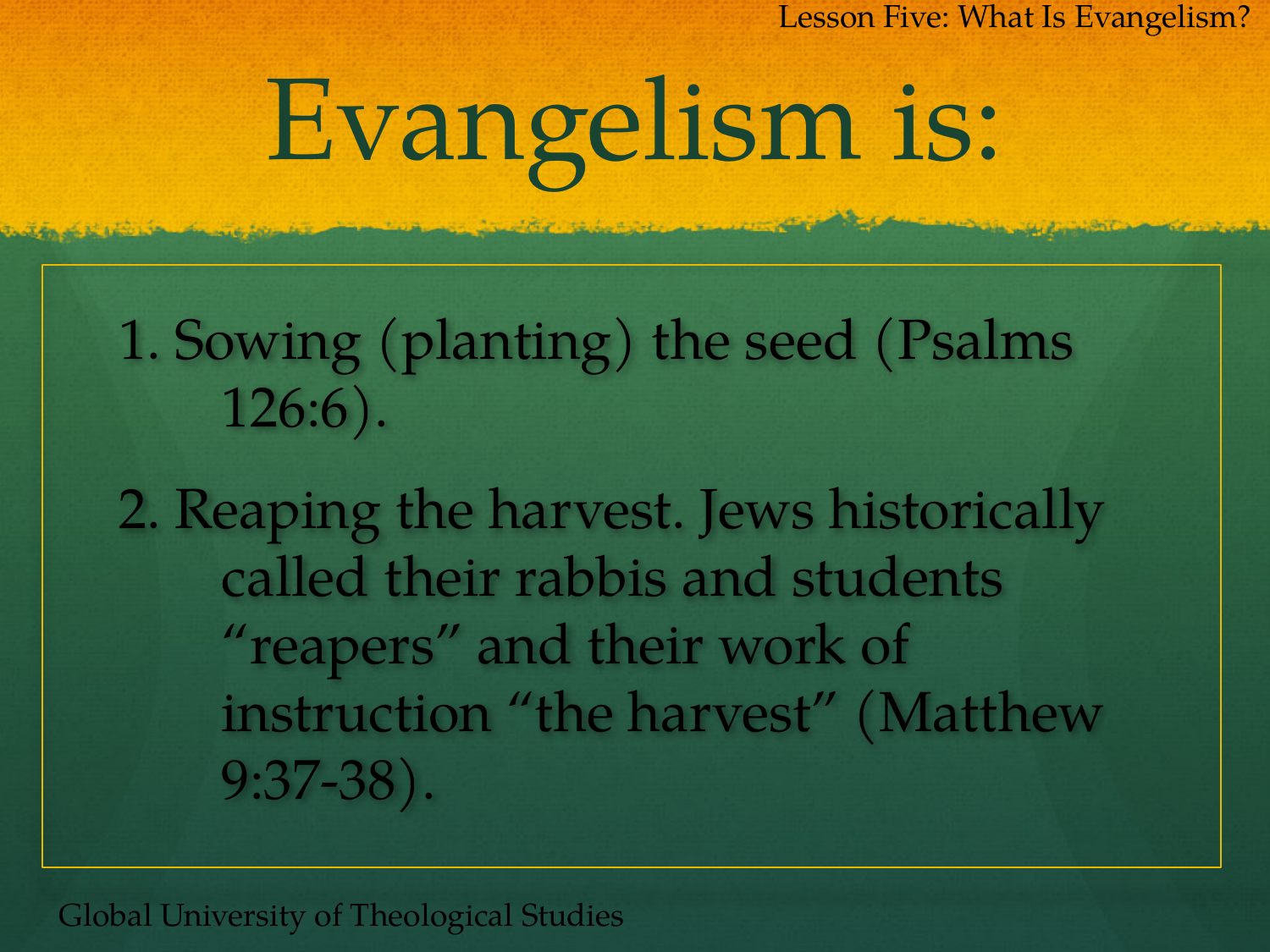

Lesson Five: What Is Evangelism?

# Evangelism is:

1. Sowing (planting) the seed (Psalms 126:6).

2. Reaping the harvest. Jews historically called their rabbis and students “reapers” and their work of instruction “the harvest” (Matthew 9:37-38).

Global University of Theological Studies